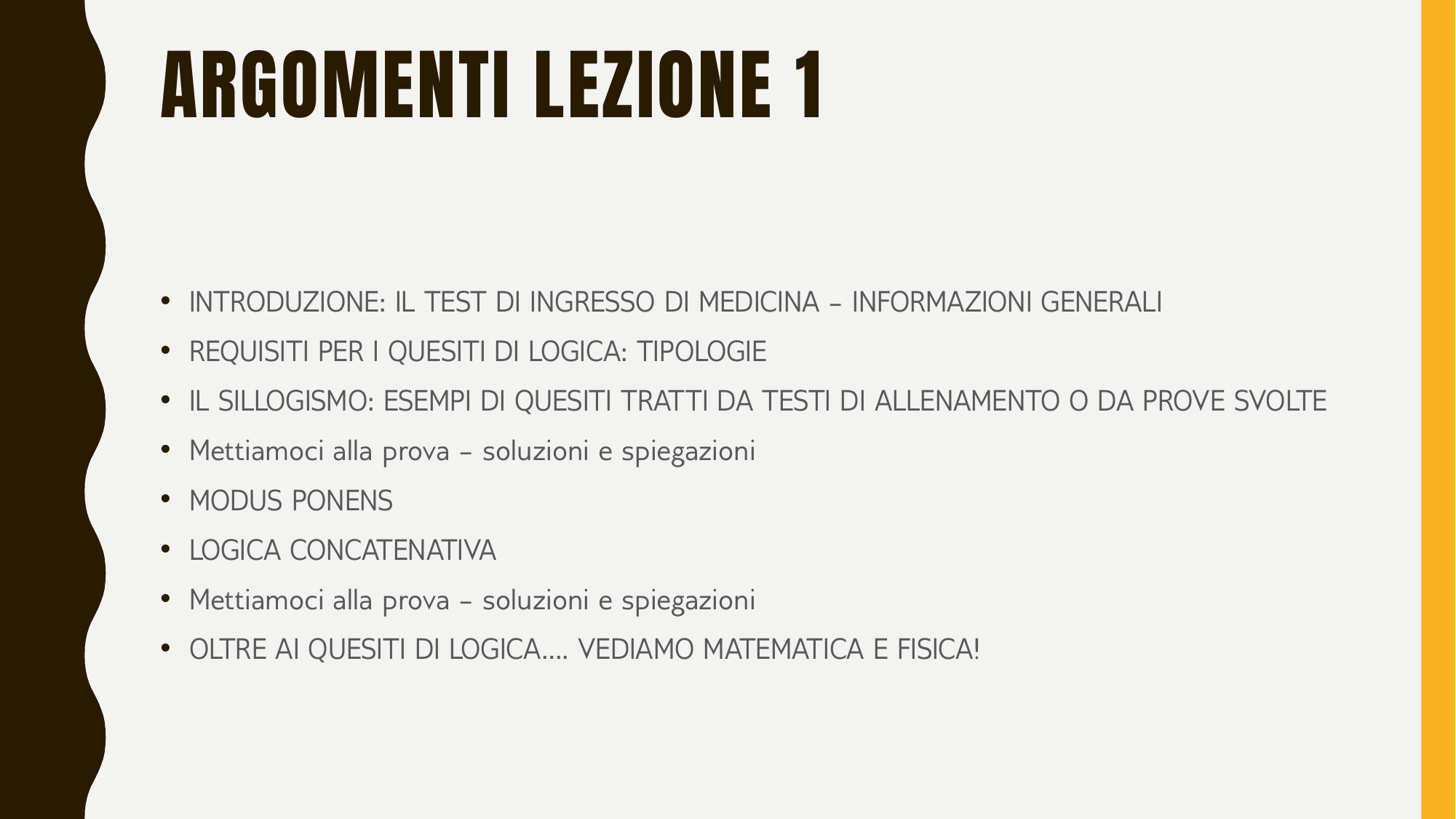

# ARGOMENTI LEZIONE 1
INTRODUZIONE: IL TEST DI INGRESSO DI MEDICINA – INFORMAZIONI GENERALI
REQUISITI PER I QUESITI DI LOGICA: TIPOLOGIE
IL SILLOGISMO: ESEMPI DI QUESITI TRATTI DA TESTI DI ALLENAMENTO O DA PROVE SVOLTE
Mettiamoci alla prova – soluzioni e spiegazioni
MODUS PONENS
LOGICA CONCATENATIVA
Mettiamoci alla prova – soluzioni e spiegazioni
OLTRE AI QUESITI DI LOGICA…. VEDIAMO MATEMATICA E FISICA!